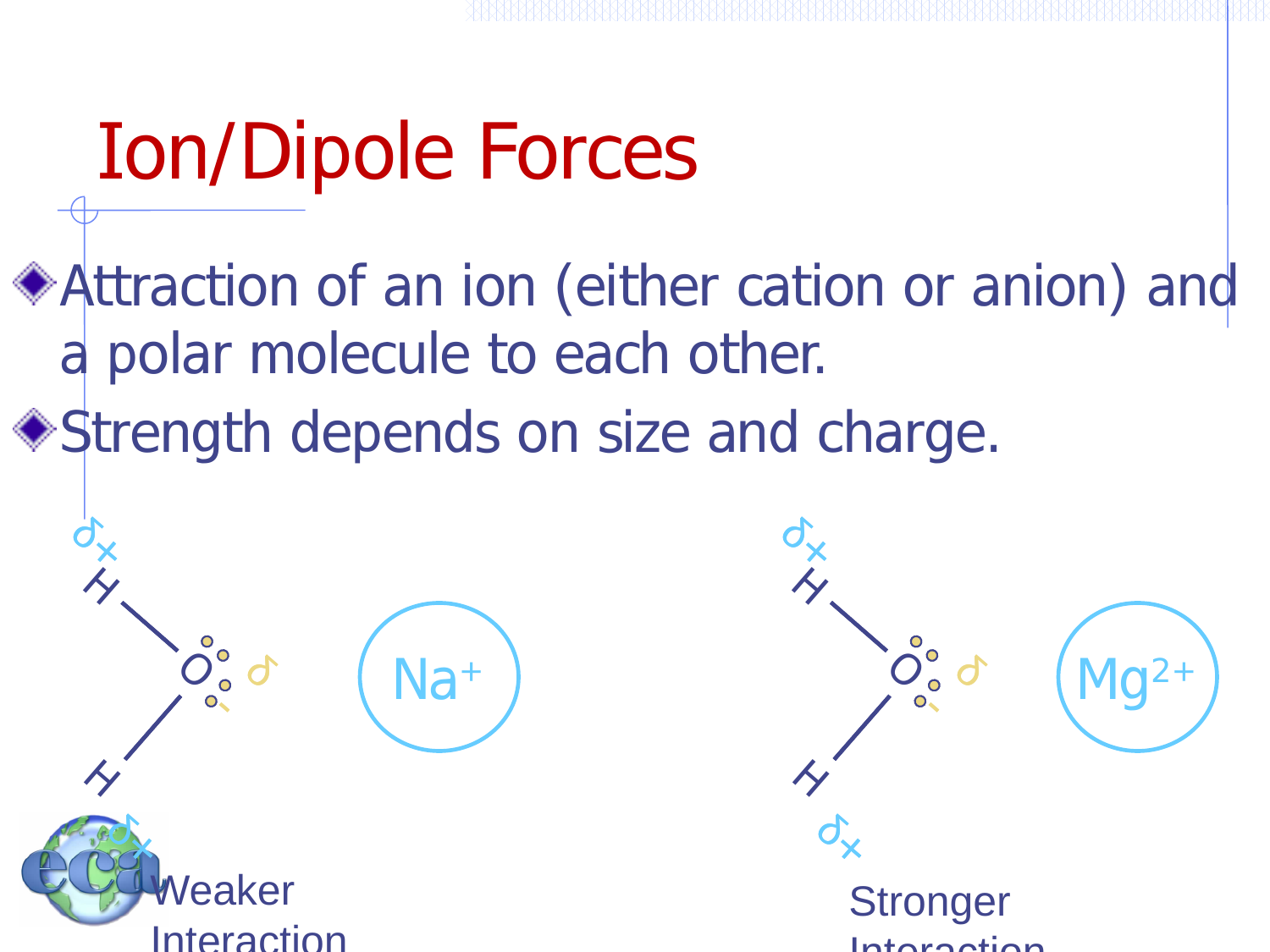

# Ion/Dipole Forces
Attraction of an ion (either cation or anion) and a polar molecule to each other.
Strength depends on size and charge.
Na+
Mg2+
δ-
δ+
H	O

	H

δ+
δ-
δ+

δ+
δ-
δ+
H	O

	H

δ+
δ-
δ+

δ+
Weaker Interaction
Stronger Interaction